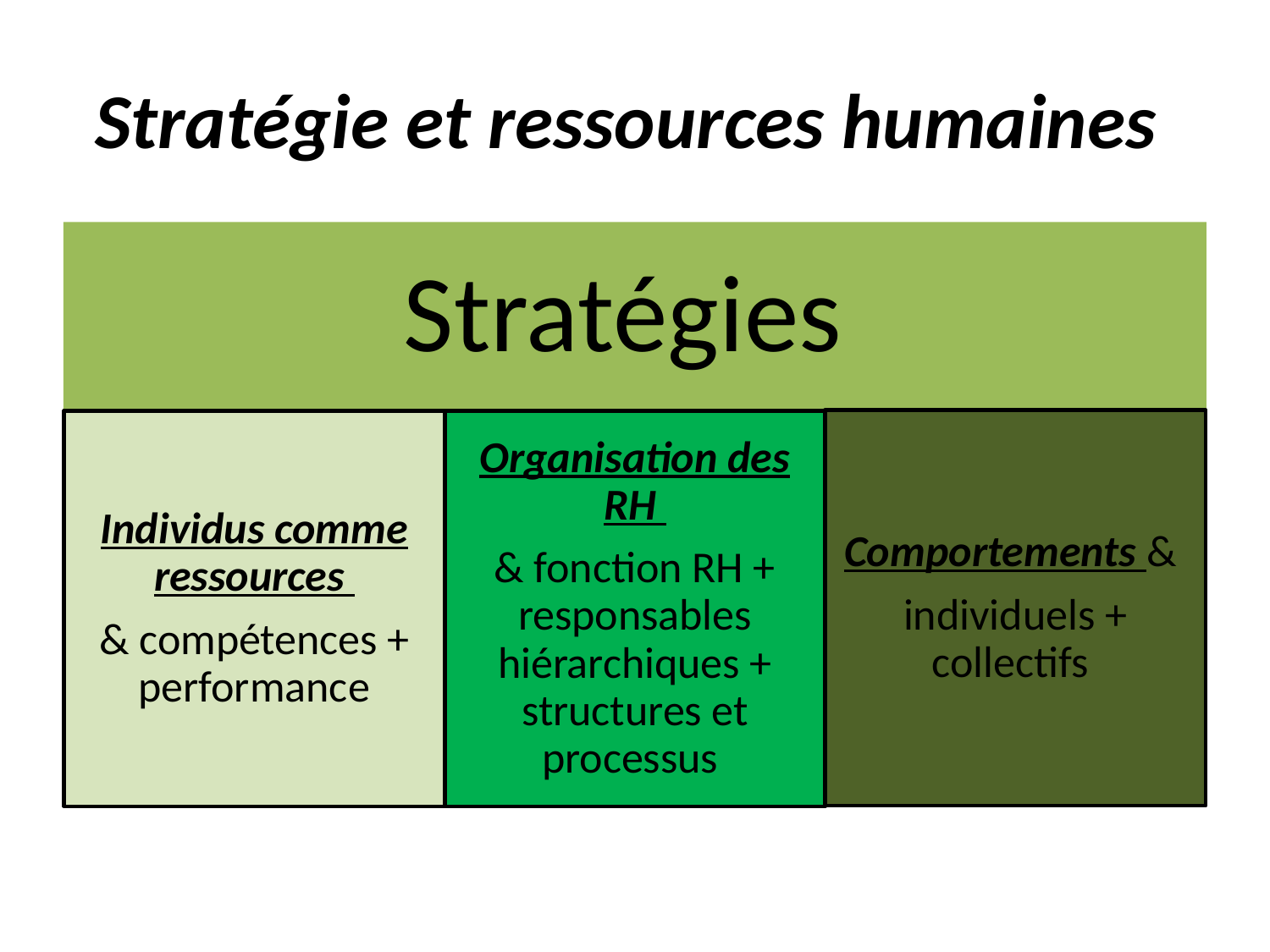

# Stratégie et ressources humaines
Stratégies
Individus comme ressources
& compétences + performance
Organisation des RH
& fonction RH + responsables hiérarchiques + structures et processus
Comportements &
individuels + collectifs